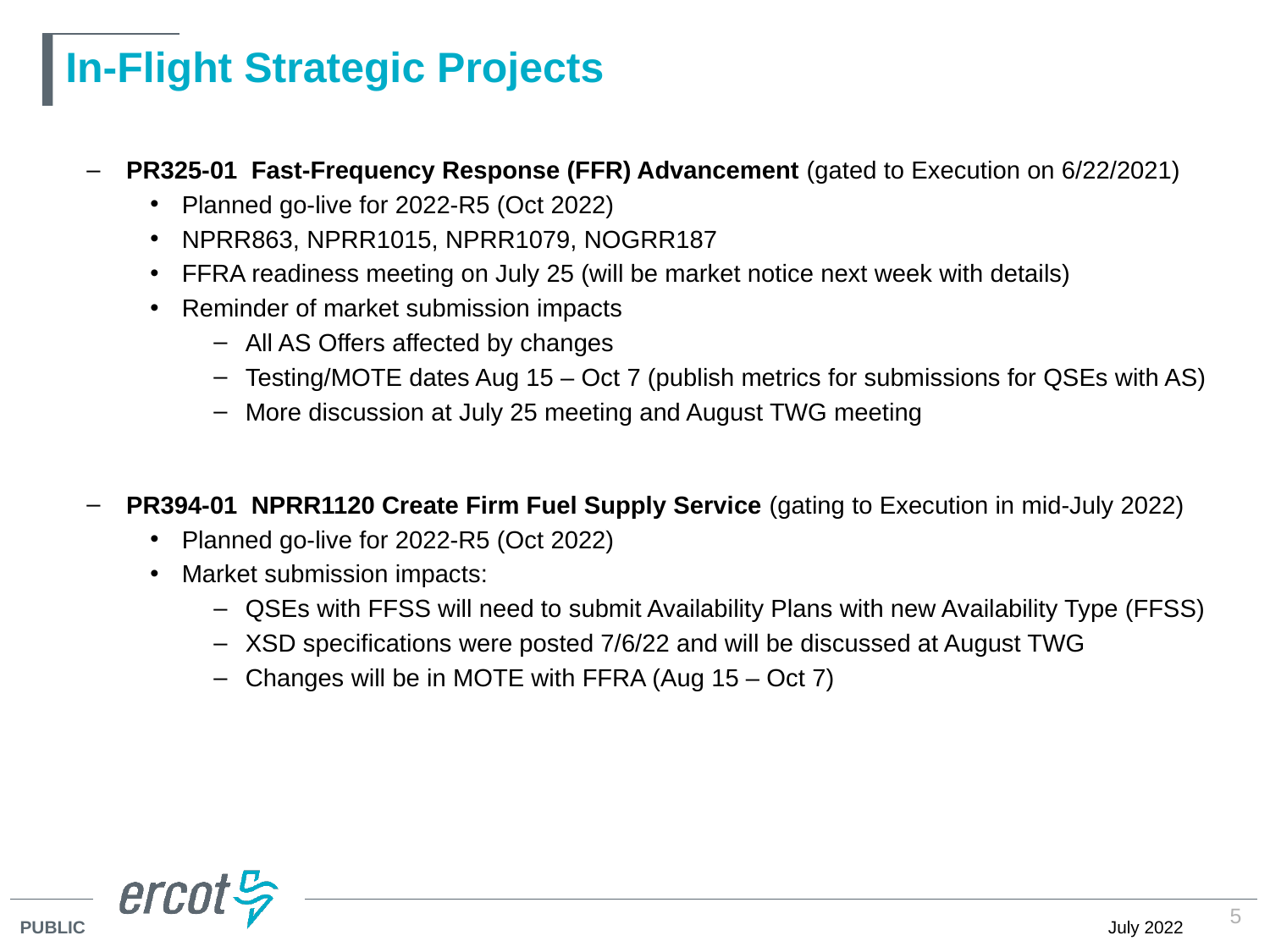

# In-Flight Strategic Projects
PR325-01  Fast-Frequency Response (FFR) Advancement (gated to Execution on 6/22/2021)
Planned go-live for 2022-R5 (Oct 2022)
NPRR863, NPRR1015, NPRR1079, NOGRR187
FFRA readiness meeting on July 25 (will be market notice next week with details)
Reminder of market submission impacts
All AS Offers affected by changes
Testing/MOTE dates Aug 15 – Oct 7 (publish metrics for submissions for QSEs with AS)
More discussion at July 25 meeting and August TWG meeting

PR394-01  NPRR1120 Create Firm Fuel Supply Service (gating to Execution in mid-July 2022)
Planned go-live for 2022-R5 (Oct 2022)
Market submission impacts:
QSEs with FFSS will need to submit Availability Plans with new Availability Type (FFSS)
XSD specifications were posted 7/6/22 and will be discussed at August TWG
Changes will be in MOTE with FFRA (Aug 15 – Oct 7)
5